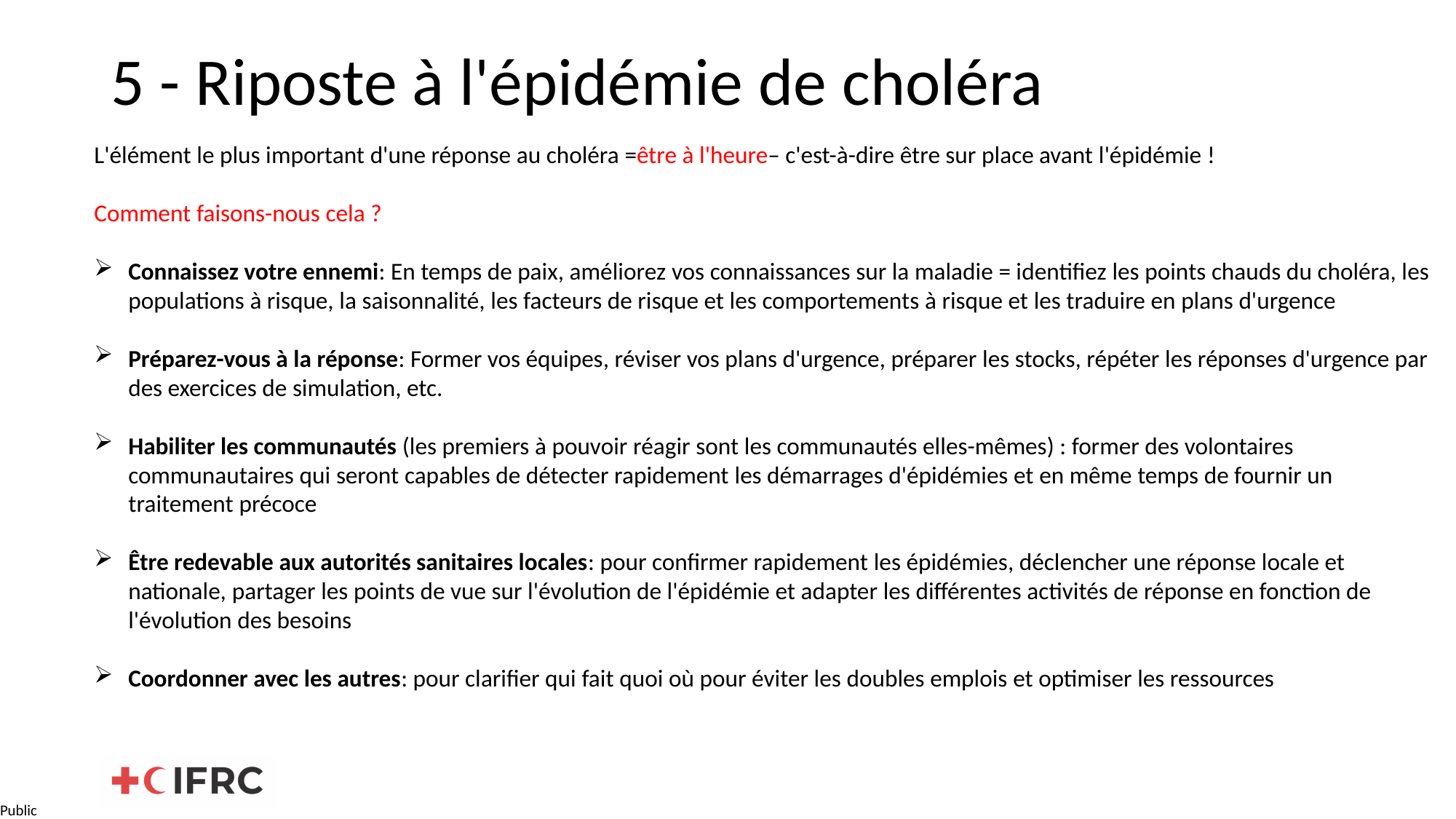

# 5 - Riposte à l'épidémie de choléra
L'élément le plus important d'une réponse au choléra =être à l'heure– c'est-à-dire être sur place avant l'épidémie !

Comment faisons-nous cela ?

Connaissez votre ennemi: En temps de paix, améliorez vos connaissances sur la maladie = identifiez les points chauds du choléra, les populations à risque, la saisonnalité, les facteurs de risque et les comportements à risque et les traduire en plans d'urgence

Préparez-vous à la réponse: Former vos équipes, réviser vos plans d'urgence, préparer les stocks, répéter les réponses d'urgence par des exercices de simulation, etc.

Habiliter les communautés (les premiers à pouvoir réagir sont les communautés elles-mêmes) : former des volontaires communautaires qui seront capables de détecter rapidement les démarrages d'épidémies et en même temps de fournir un traitement précoce

Être redevable aux autorités sanitaires locales: pour confirmer rapidement les épidémies, déclencher une réponse locale et nationale, partager les points de vue sur l'évolution de l'épidémie et adapter les différentes activités de réponse en fonction de l'évolution des besoins

Coordonner avec les autres: pour clarifier qui fait quoi où pour éviter les doubles emplois et optimiser les ressources